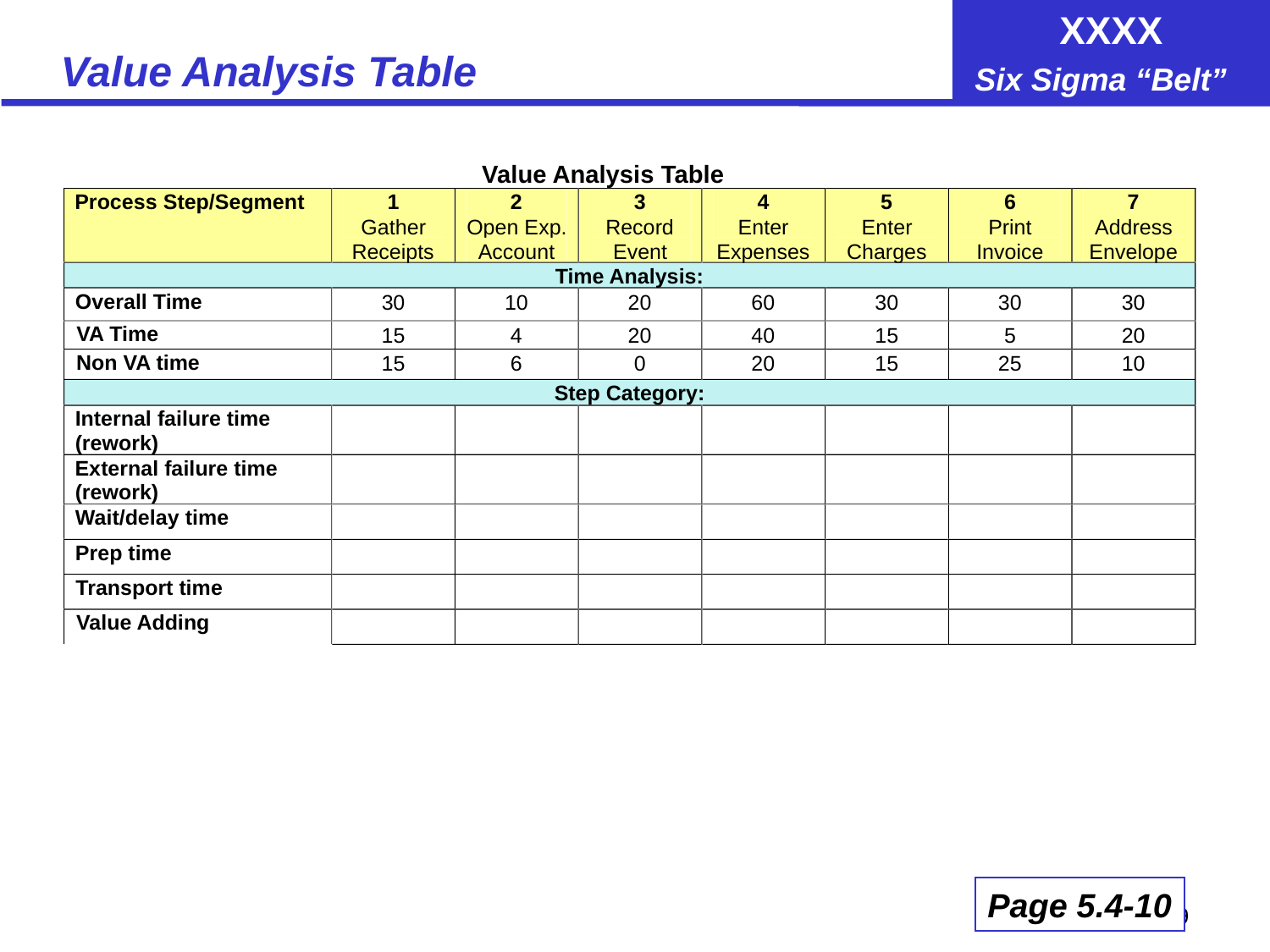

# Value Analysis Table
Value Analysis Table

Process Step/Segment

1

2

3

4

5

6

7

Gather
Open Exp.
Record
Enter
Enter
Print
Address

Receipts

Account

Event

Expenses

Charges

Invoice

Envelope

Time Analysis:

Overall Time

3
0

10

20

60

30

30

30

VA Time

15

4

20

40

15

5

20

Non VA time

15

6

0

20

15

25

10

Step Category:

Internal failure time

(rework)

External failure time

(rework)

Wait/delay time

Prep time

Transport time

Value Adding

Page 5.4-10